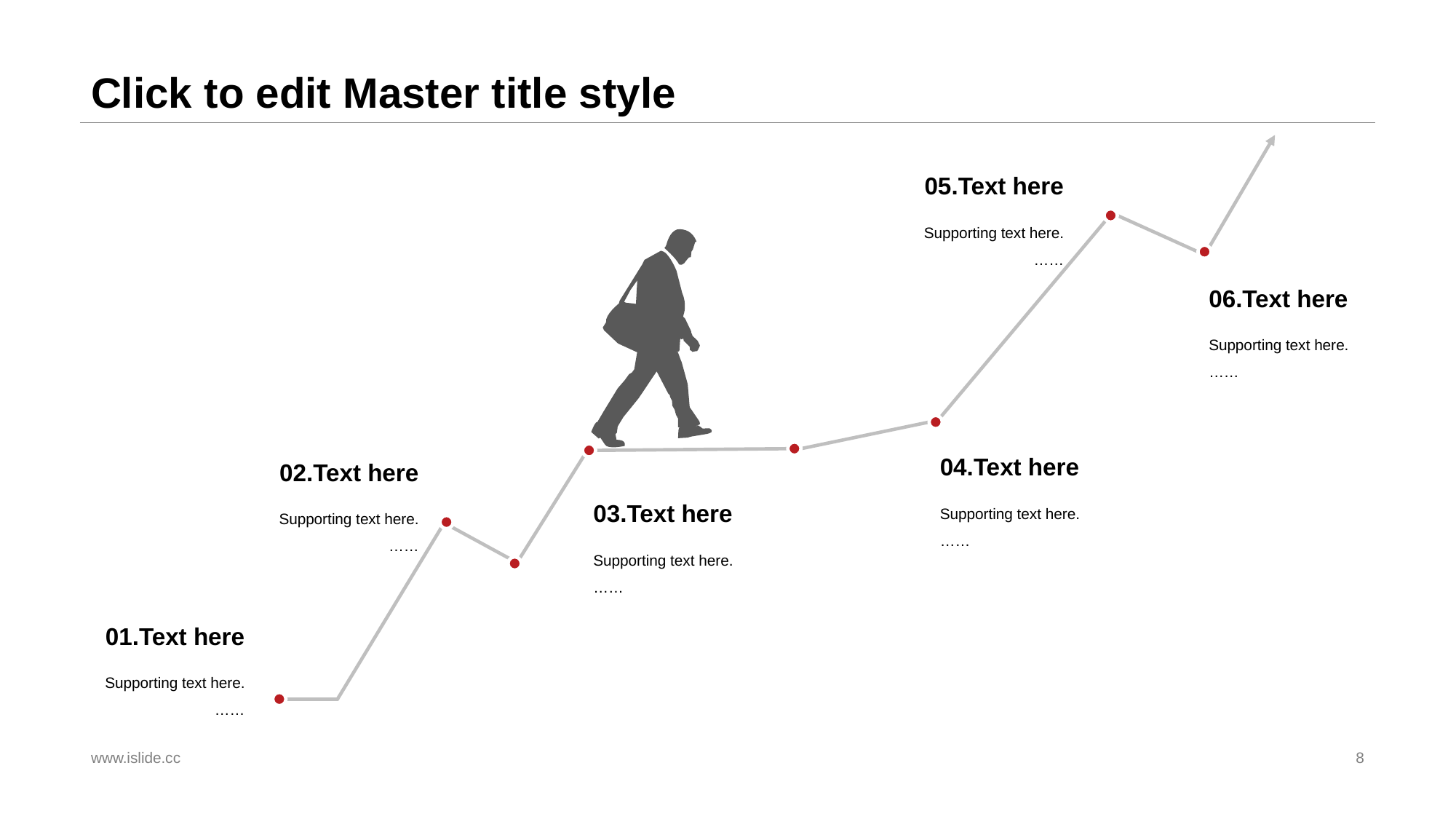

# Click to edit Master title style
05.Text here
Supporting text here.
……

06.Text here
Supporting text here.
……

04.Text here
Supporting text here.
……

02.Text here
Supporting text here.
……
03.Text here
Supporting text here.
……

01.Text here
Supporting text here.
……

www.islide.cc
8